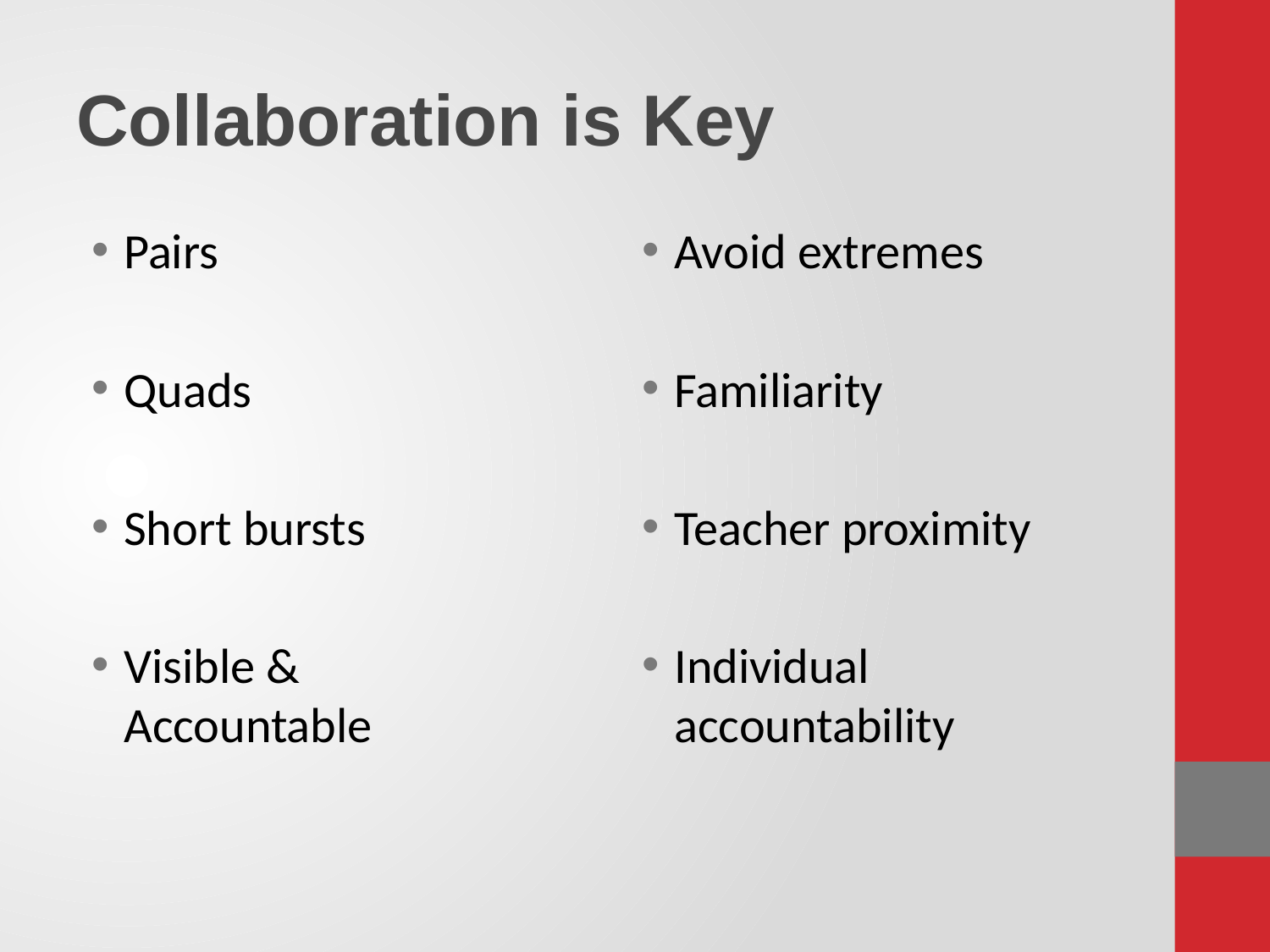

# Collaboration is Key
Pairs

Quads

Short bursts

Visible & Accountable
Avoid extremes

Familiarity

Teacher proximity

Individual accountability